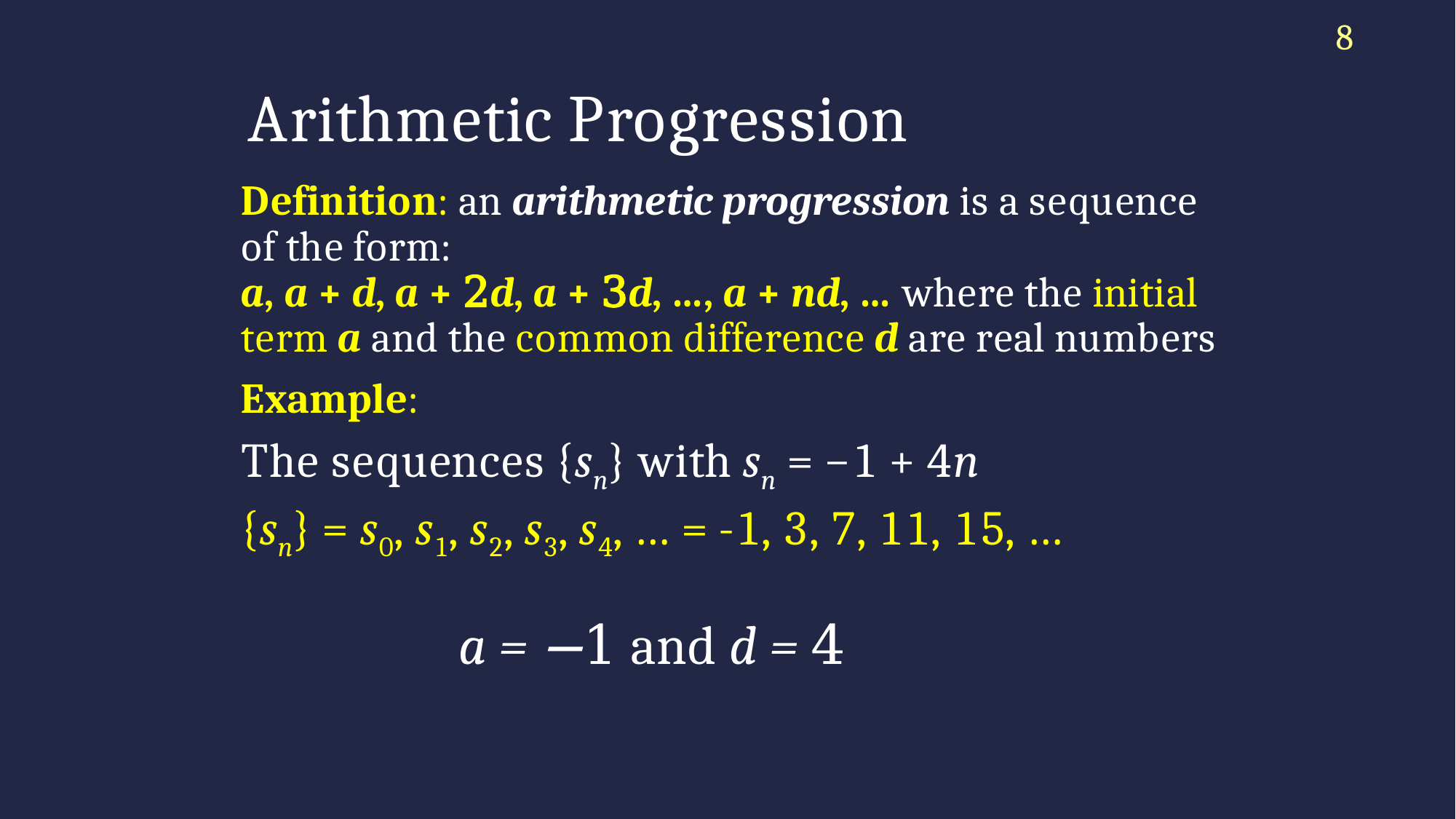

8
# Arithmetic Progression
Definition: an arithmetic progression is a sequence of the form:
a, a + d, a + 2d, a + 3d, …, a + nd, … where the initial term a and the common difference d are real numbers
Example:
The sequences {sn} with sn = −1 + 4n
{sn} = s0, s1, s2, s3, s4, … = -1, 3, 7, 11, 15, …

		a = −1 and d = 4